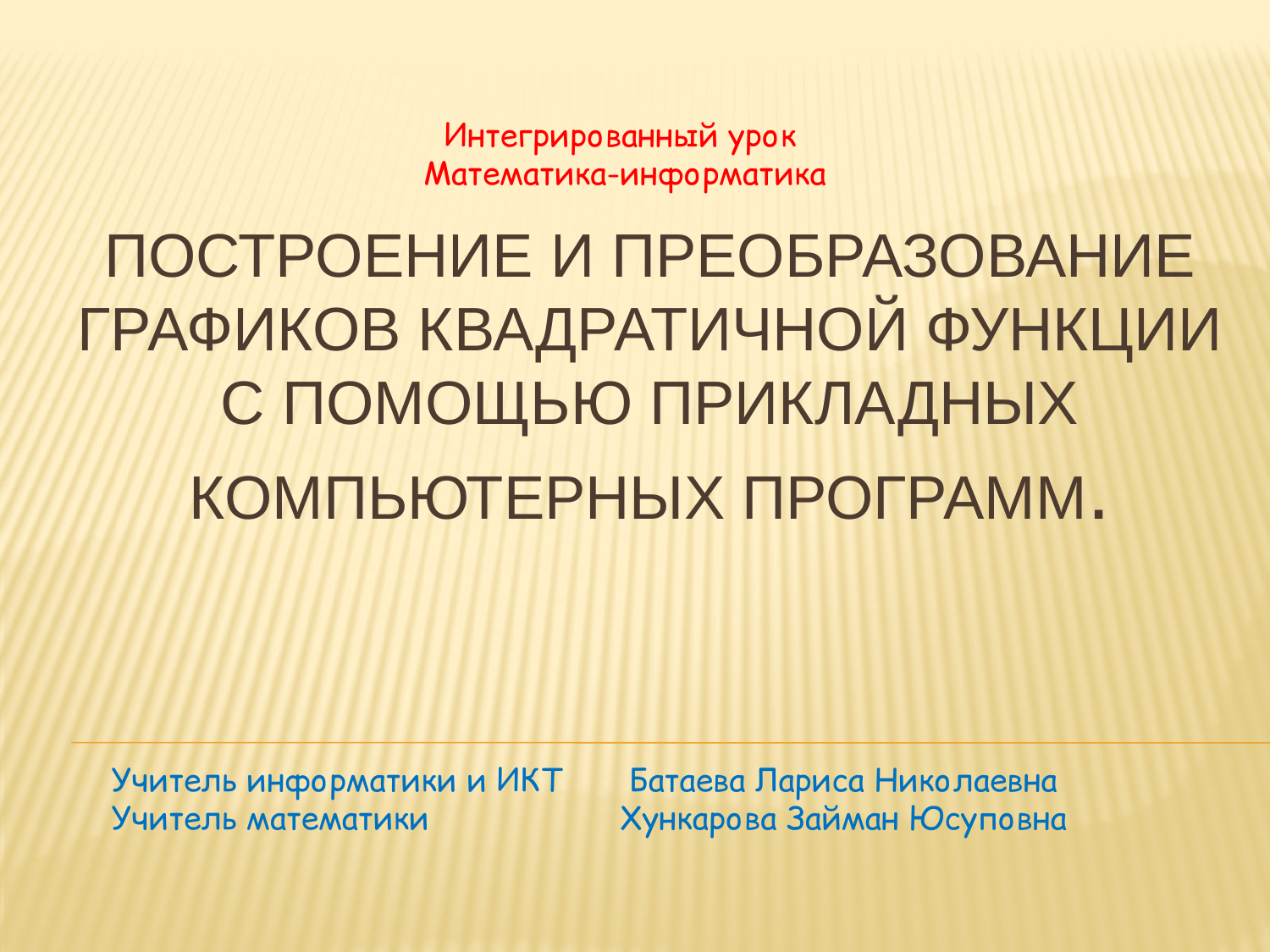

Интегрированный урок
Математика-информатика
# Построение и преобразование графиков квадратичной функции с помощью прикладных компьютерных программ.
Учитель информатики и ИКТ	 Батаева Лариса Николаевна
Учитель математики 		Хункарова Займан Юсуповна